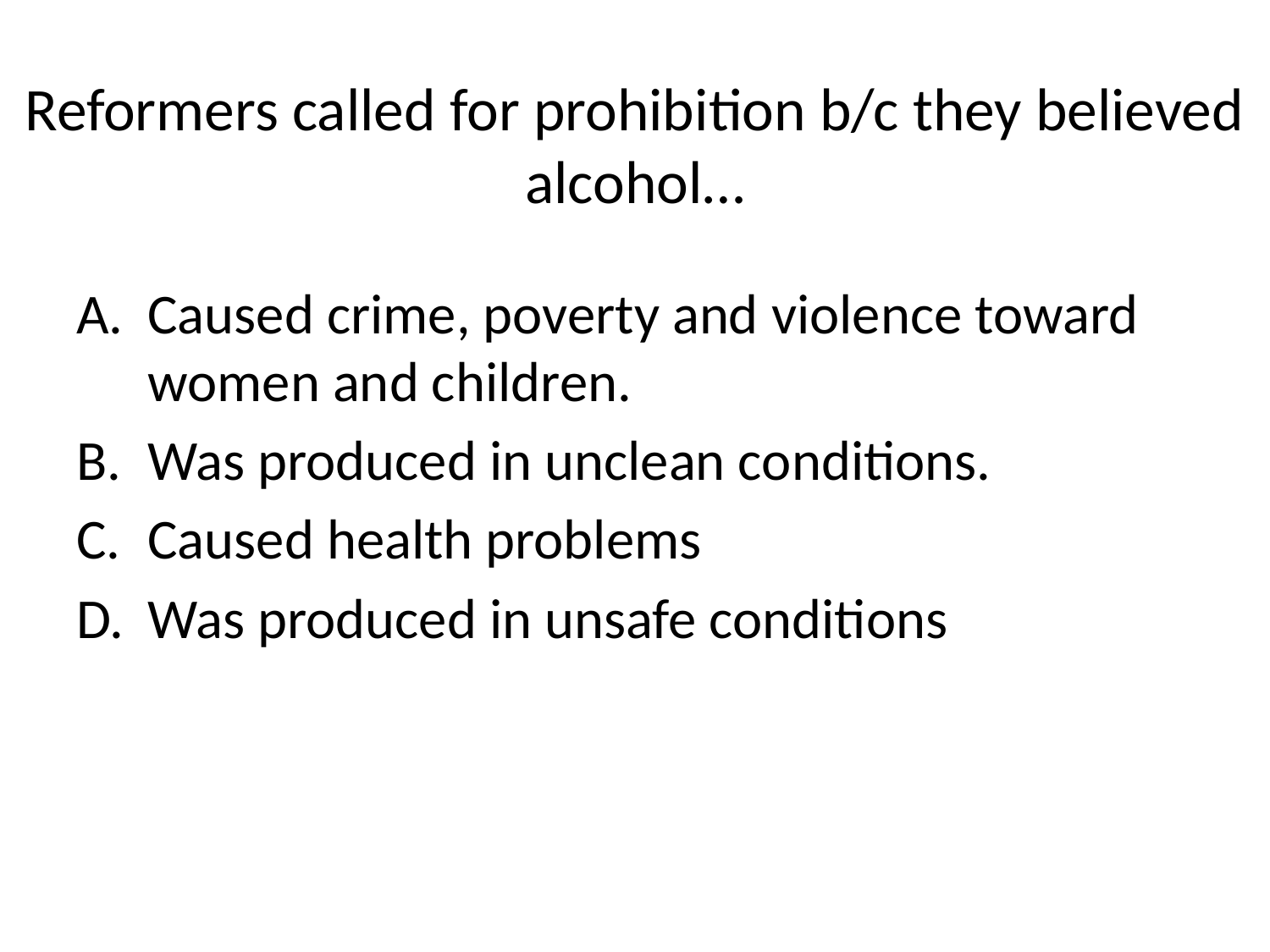

# Reformers called for prohibition b/c they believed alcohol…
Caused crime, poverty and violence toward women and children.
Was produced in unclean conditions.
Caused health problems
Was produced in unsafe conditions